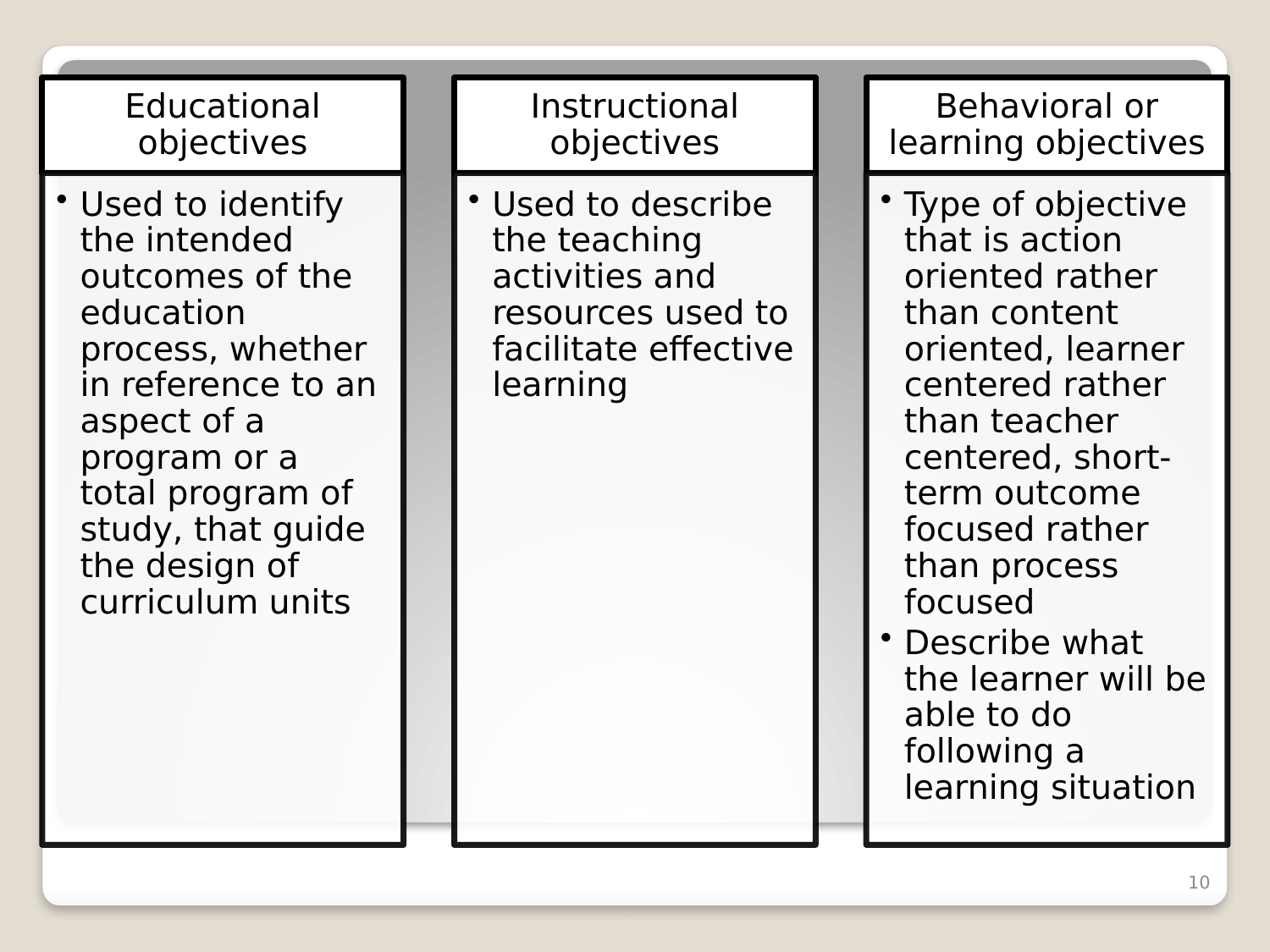

Educational objectives
Used to identify the intended outcomes of the education process, whether in reference to an aspect of a program or a total program of study, that guide the design of curriculum units
Instructional objectives
Used to describe the teaching activities and resources used to facilitate effective learning
Behavioral or learning objectives
Type of objective that is action oriented rather than content oriented, learner centered rather than teacher centered, short-term outcome focused rather than process focused
Describe what the learner will be able to do following a learning situation
10